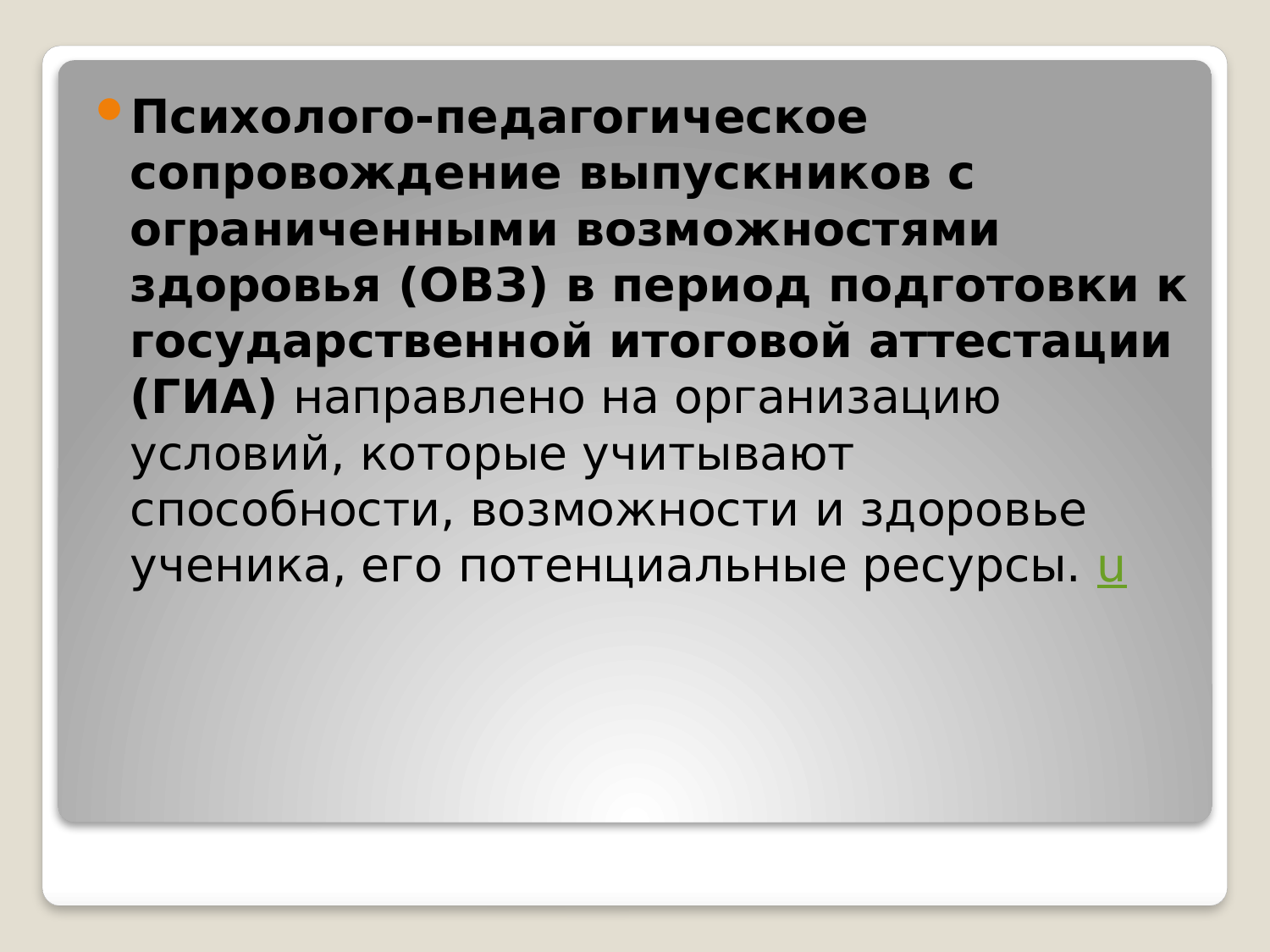

Психолого-педагогическое сопровождение выпускников с ограниченными возможностями здоровья (ОВЗ) в период подготовки к государственной итоговой аттестации (ГИА) направлено на организацию условий, которые учитывают способности, возможности и здоровье ученика, его потенциальные ресурсы. u

#